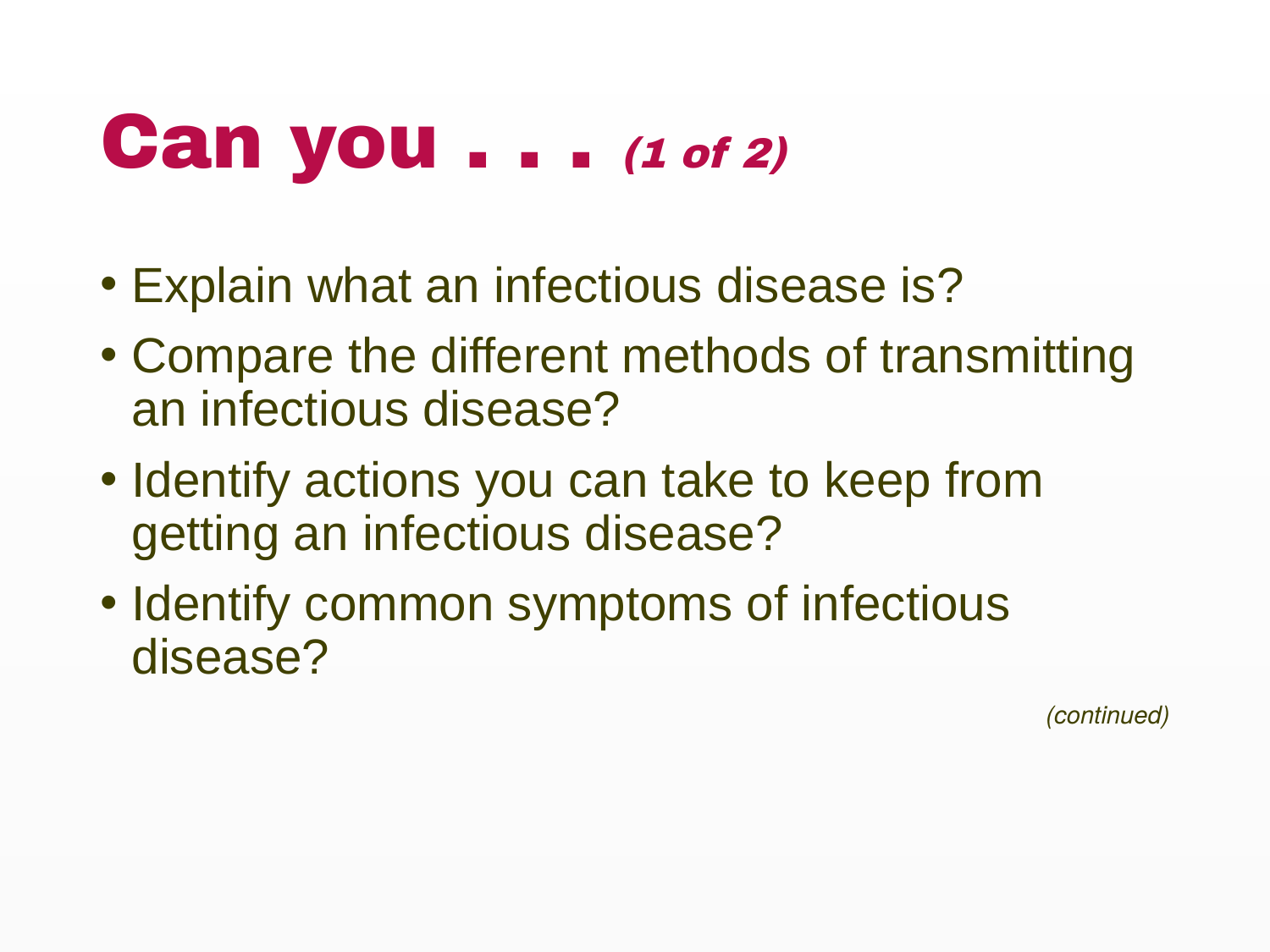

# Can you . . . (1 of 2)
Explain what an infectious disease is?
Compare the different methods of transmitting an infectious disease?
Identify actions you can take to keep from getting an infectious disease?
Identify common symptoms of infectious disease?
(continued)